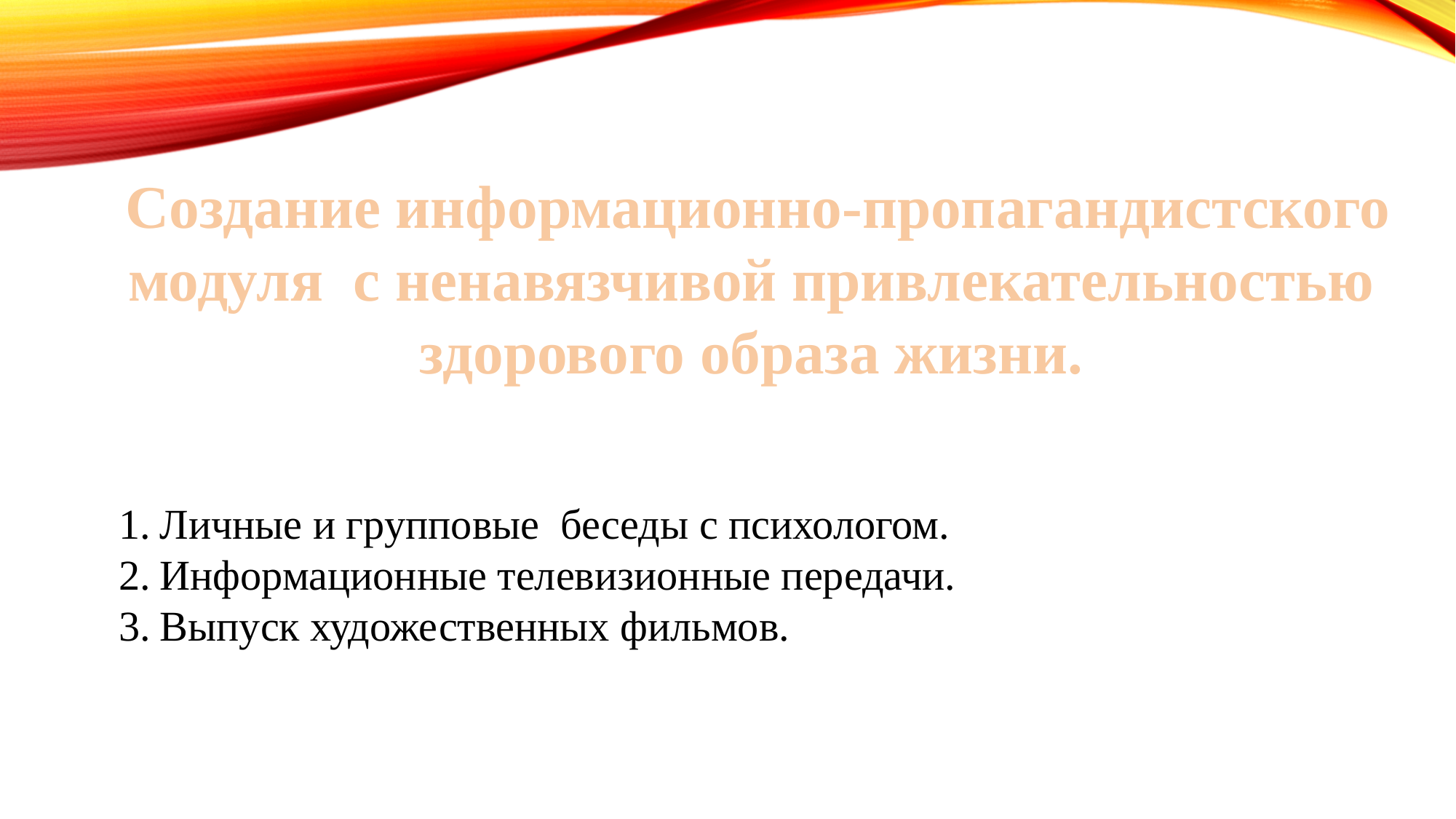

Создание информационно-пропагандистского модуля  с ненавязчивой привлекательностью здорового образа жизни.

Личные и групповые  беседы с психологом.
Информационные телевизионные передачи.
Выпуск художественных фильмов.